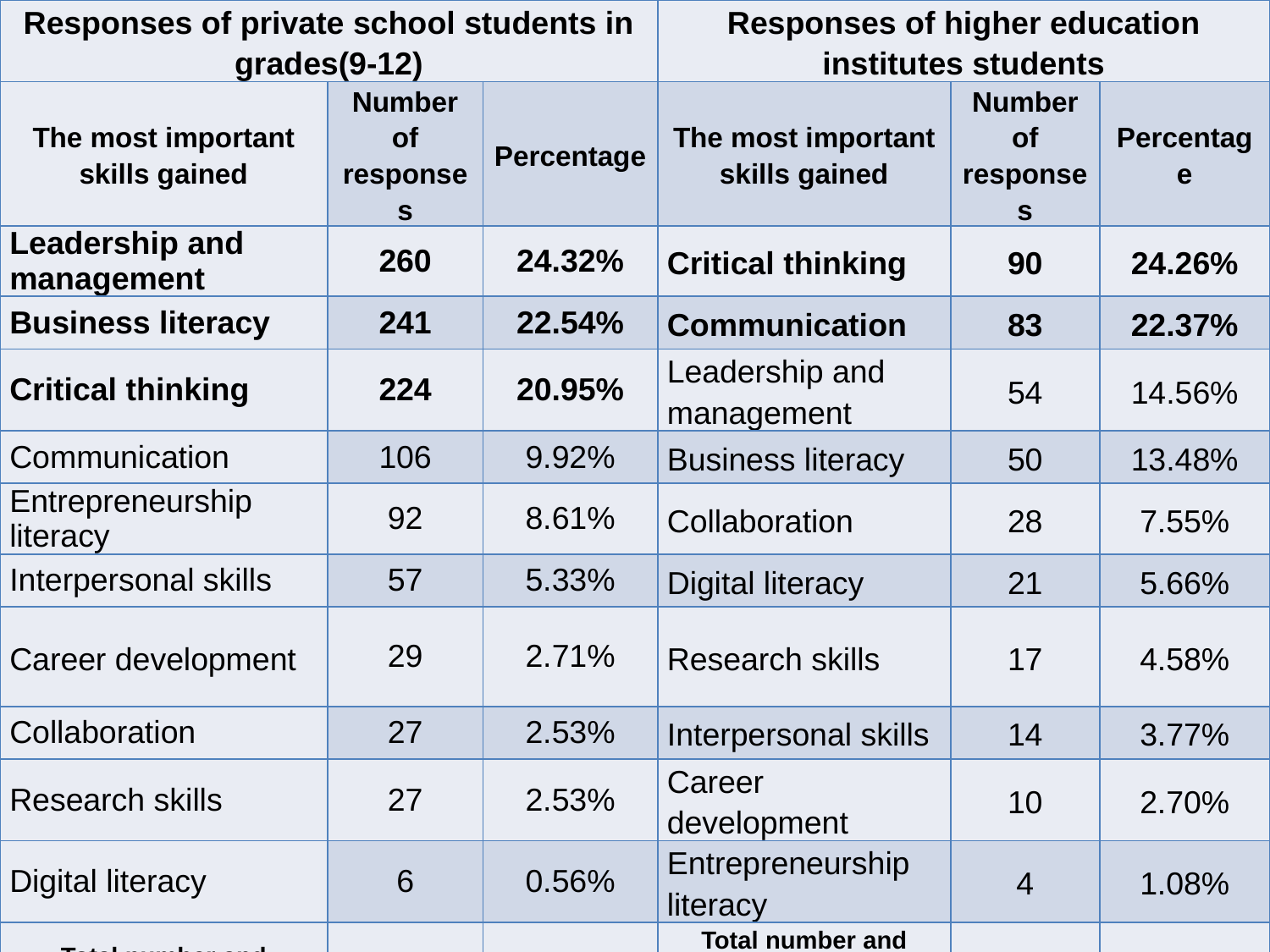

| Responses of private school students in grades(9-12) |  |  | Responses of higher education institutes students |  |  |
| --- | --- | --- | --- | --- | --- |
| The most important skills gained | Number of responses | Percentage | The most important skills gained | Number of responses | Percentage |
| Leadership and management | 260 | 24.32% | Critical thinking | 90 | 24.26% |
| Business literacy | 241 | 22.54% | Communication | 83 | 22.37% |
| Critical thinking | 224 | 20.95% | Leadership and management | 54 | 14.56% |
| Communication | 106 | 9.92% | Business literacy | 50 | 13.48% |
| Entrepreneurship literacy | 92 | 8.61% | Collaboration | 28 | 7.55% |
| Interpersonal skills | 57 | 5.33% | Digital literacy | 21 | 5.66% |
| Career development | 29 | 2.71% | Research skills | 17 | 4.58% |
| Collaboration | 27 | 2.53% | Interpersonal skills | 14 | 3.77% |
| Research skills | 27 | 2.53% | Career development | 10 | 2.70% |
| Digital literacy | 6 | 0.56% | Entrepreneurship literacy | 4 | 1.08% |
| Total number and percentage of responses | 1069 | 100.00% | Total number and percentage of responses | 371 | 100.00% |
| Table (2): The most important skills gained from studying business studies subjects’ results. |  |  |  |  |  |